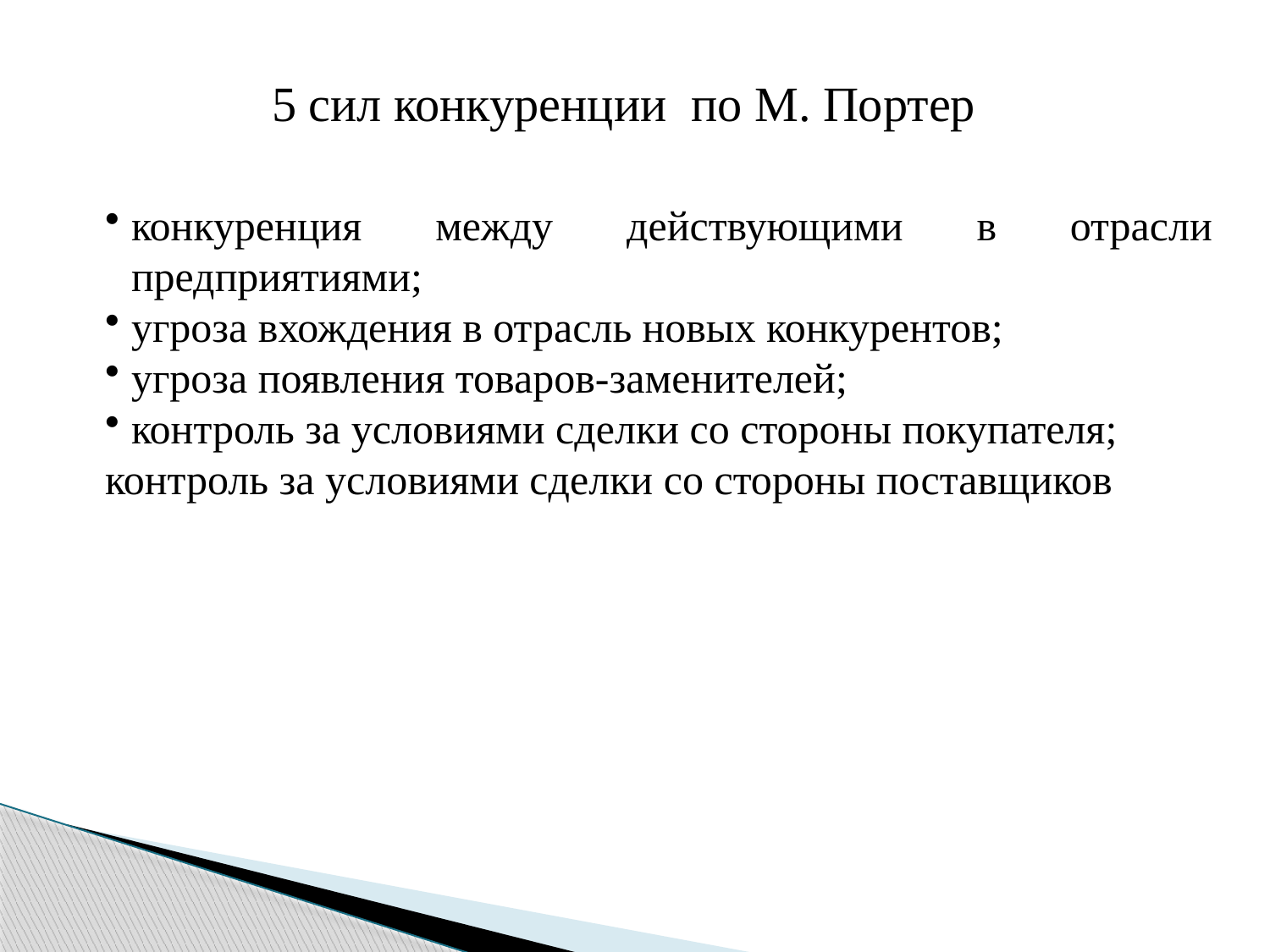

5 сил конкуренции  по М. Портер
конкуренция между действующими в отрасли предприятиями;
угроза вхождения в отрасль новых конкурентов;
угроза появления товаров-заменителей;
контроль за условиями сделки со стороны покупателя;
контроль за условиями сделки со стороны поставщиков